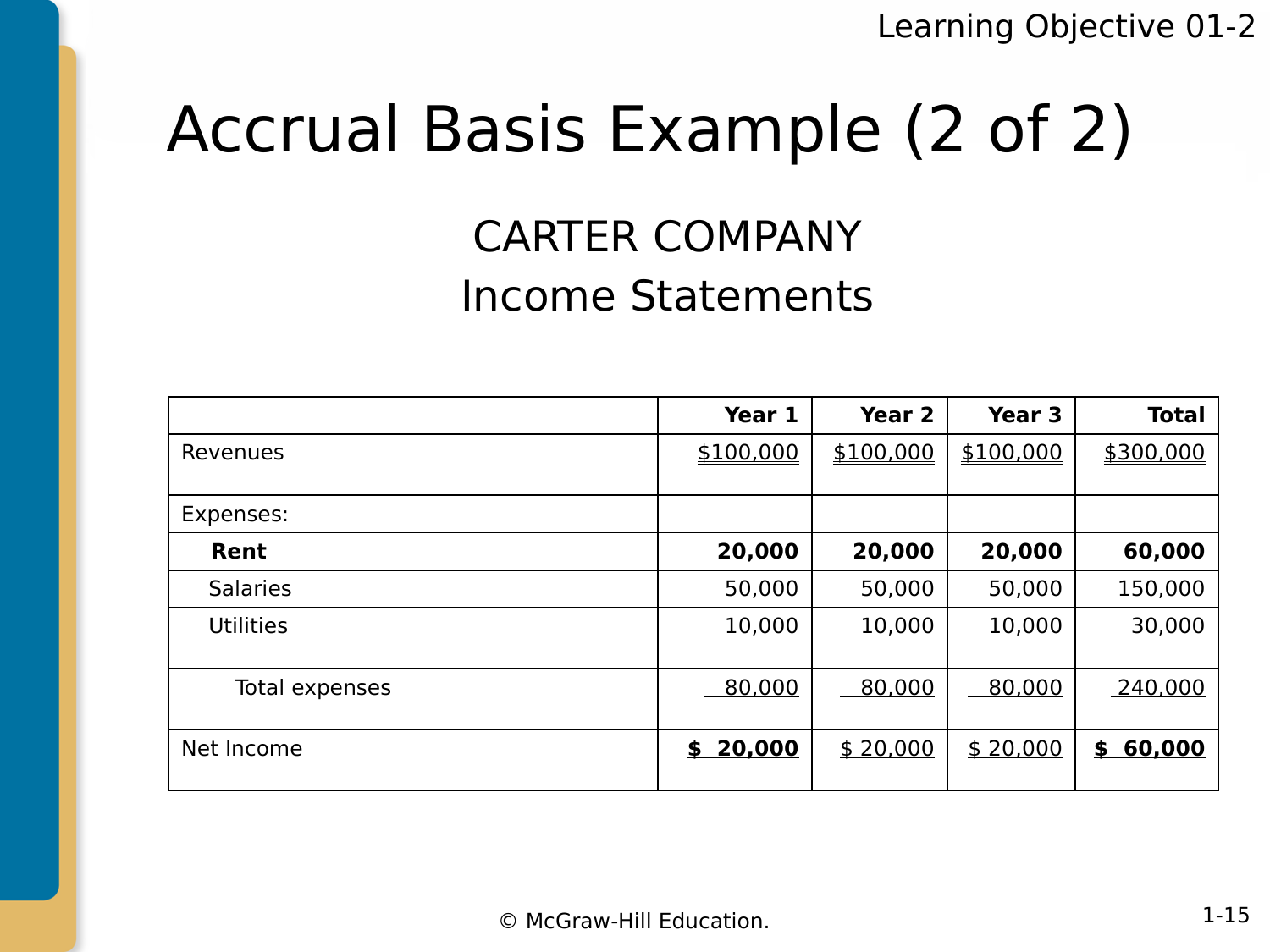

Learning Objective 01-2
# Accrual Basis Example (2 of 2)
CARTER COMPANY
Income Statements
|  | Year 1 | Year 2 | Year 3 | Total |
| --- | --- | --- | --- | --- |
| Revenues | $100,000 | $100,000 | $100,000 | $300,000 |
| Expenses: |  |  |  |  |
| Rent | 20,000 | 20,000 | 20,000 | 60,000 |
| Salaries | 50,000 | 50,000 | 50,000 | 150,000 |
| Utilities | 10,000 | 10,000 | 10,000 | 30,000 |
| Total expenses | 80,000 | 80,000 | 80,000 | 240,000 |
| Net Income | $ 20,000 | $ 20,000 | $ 20,000 | $ 60,000 |